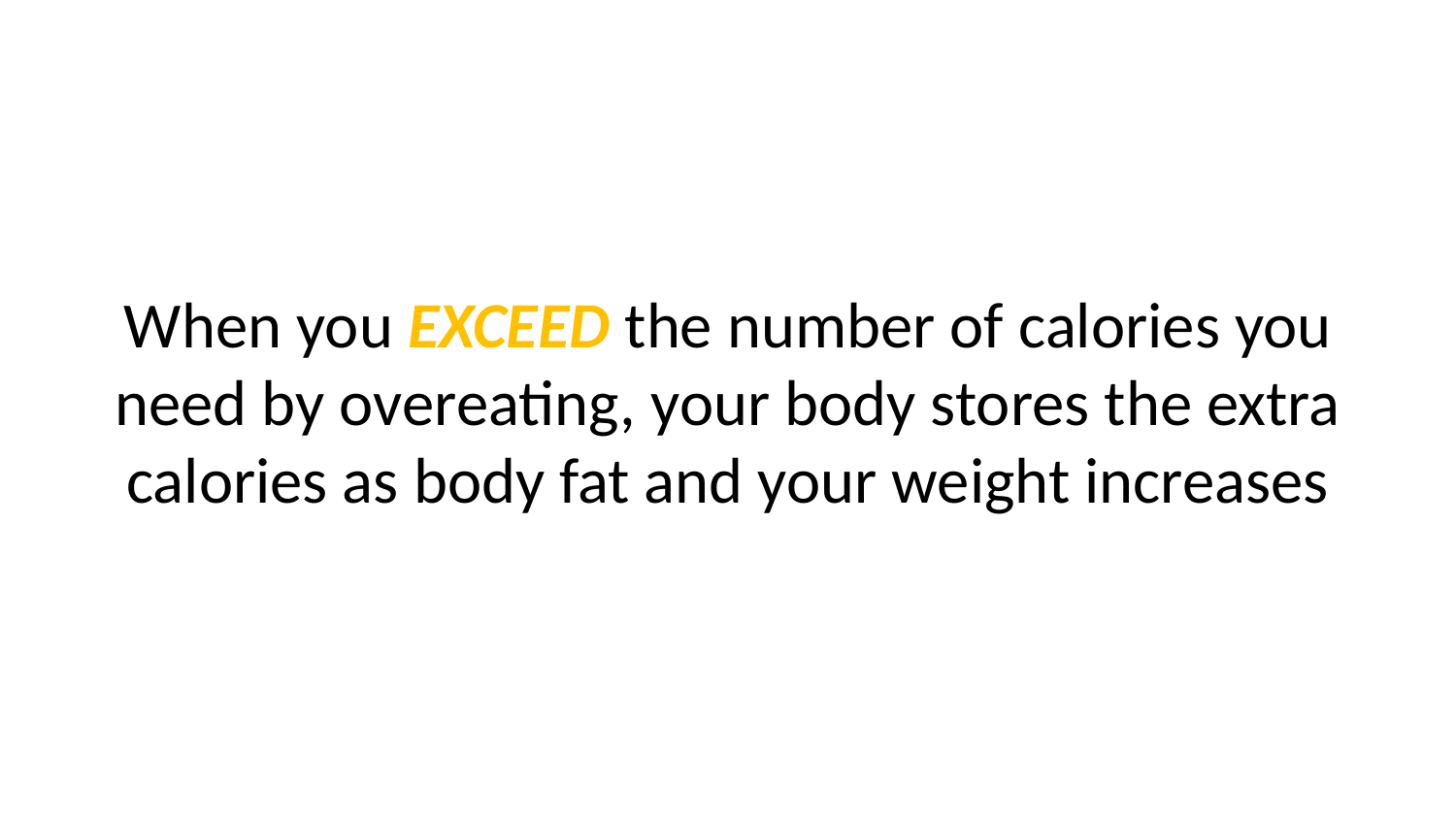

When you EXCEED the number of calories you need by overeating, your body stores the extra calories as body fat and your weight increases